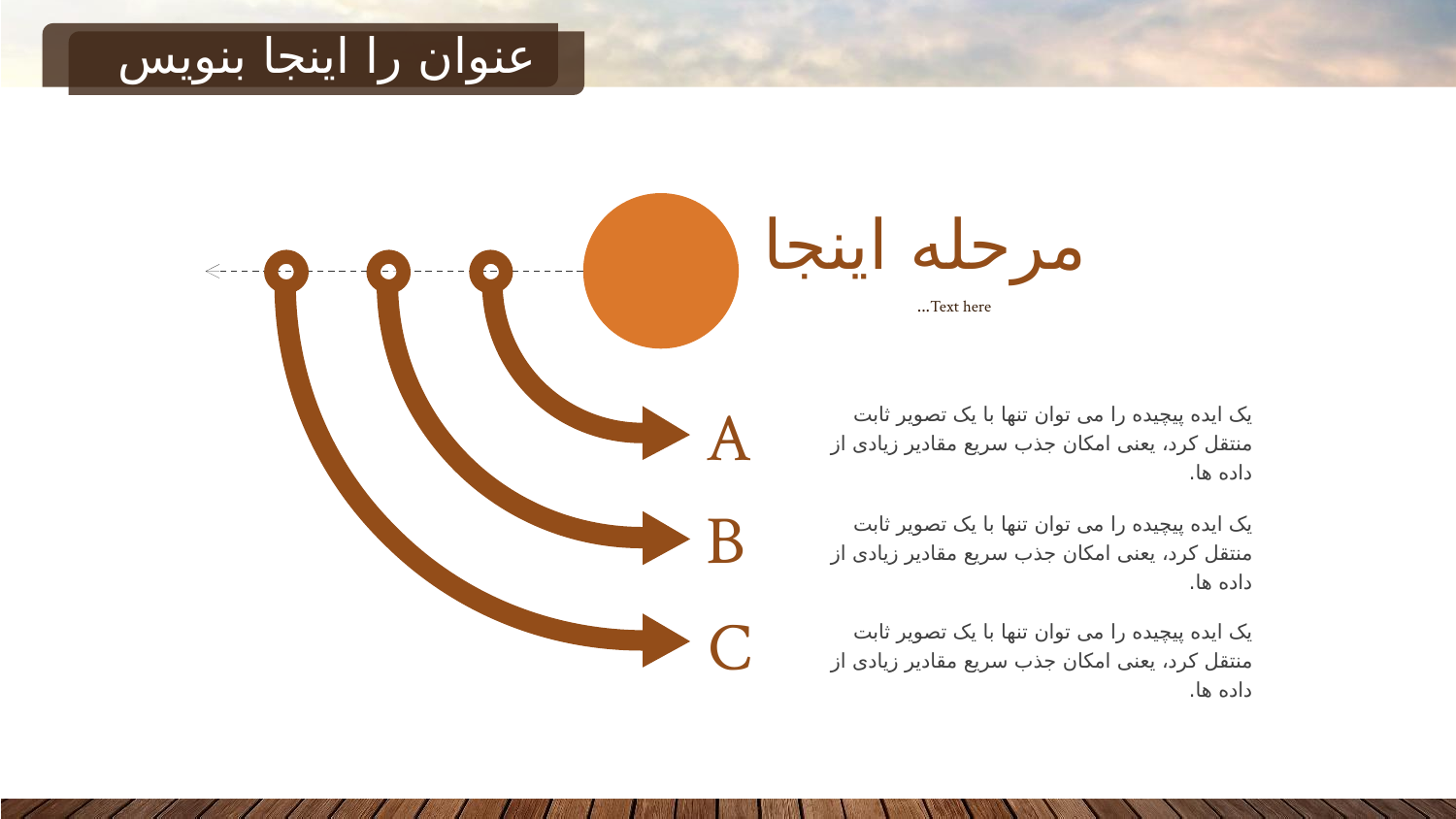

# عنوان را اینجا بنویس

مرحله اینجا

Text here...

A
یک ایده پیچیده را می توان تنها با یک تصویر ثابت منتقل کرد، یعنی امکان جذب سریع مقادیر زیادی از داده ها.
B
یک ایده پیچیده را می توان تنها با یک تصویر ثابت منتقل کرد، یعنی امکان جذب سریع مقادیر زیادی از داده ها.
C
یک ایده پیچیده را می توان تنها با یک تصویر ثابت منتقل کرد، یعنی امکان جذب سریع مقادیر زیادی از داده ها.